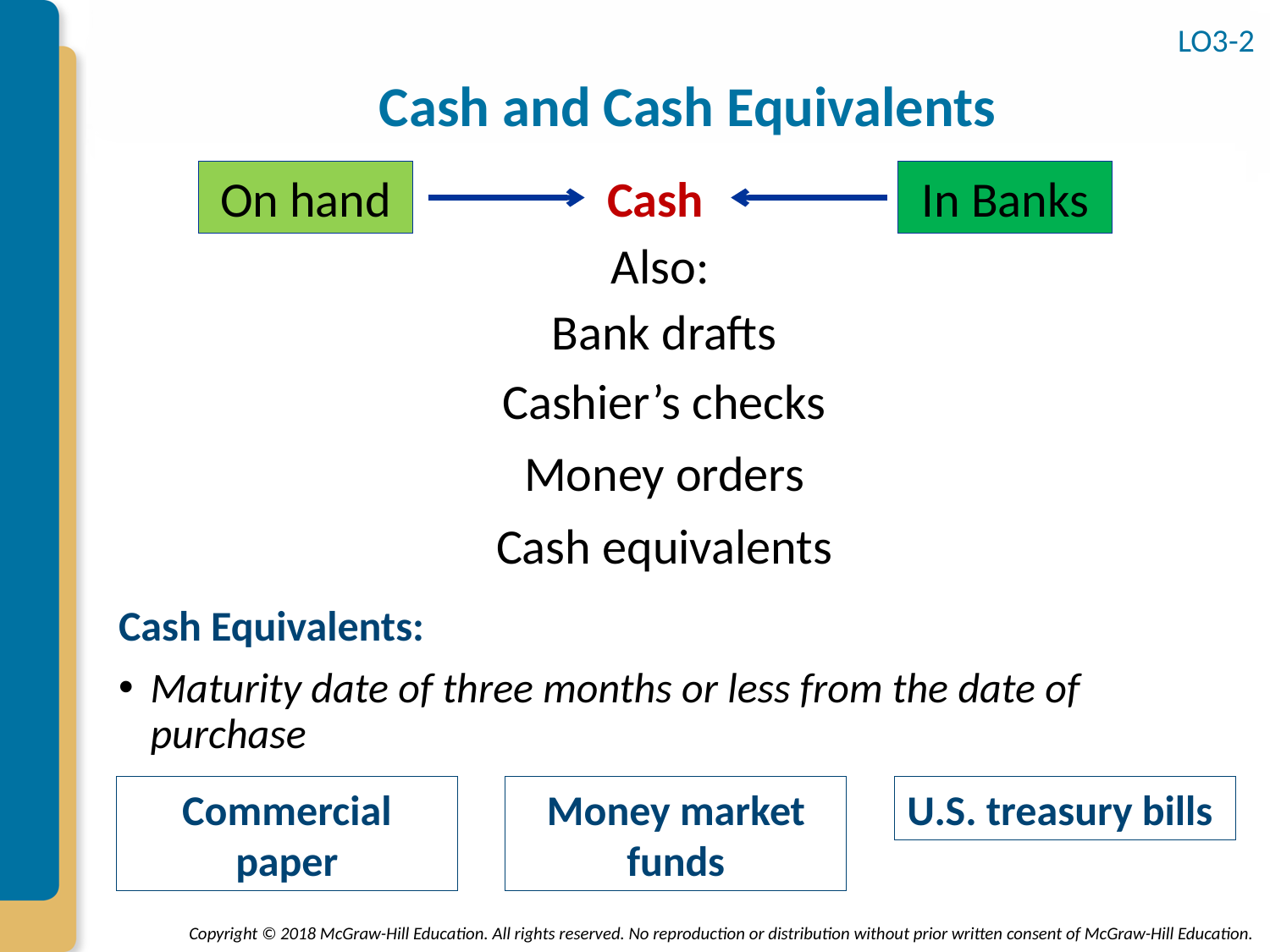

# Cash and Cash Equivalents
LO3-2
On hand
Cash
In Banks

Cash Equivalents:
Maturity date of three months or less from the date of purchase

Also:
Bank drafts
Cashier’s checks
Money orders
Cash equivalents
Commercial paper
Money market funds
U.S. treasury bills